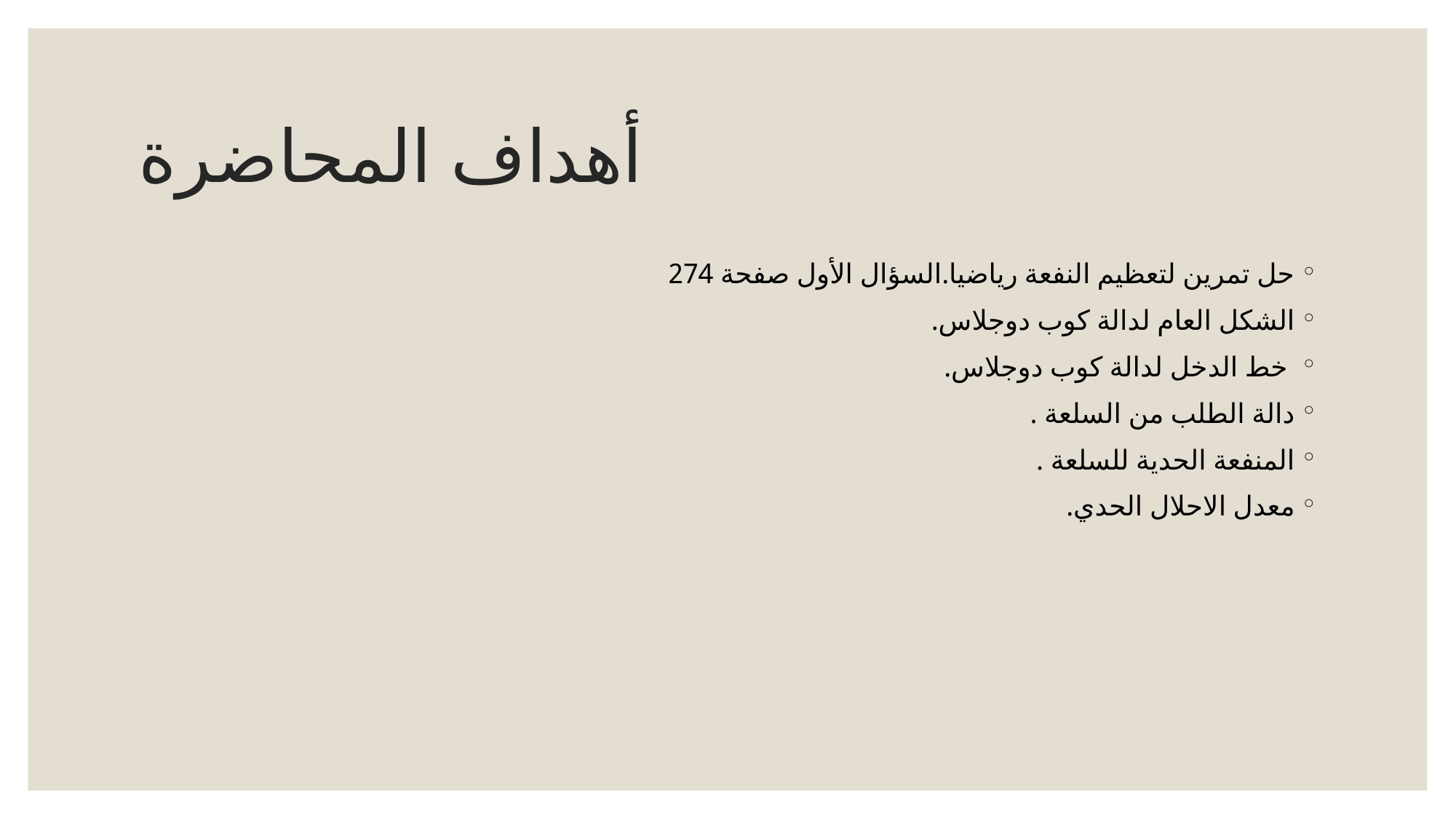

# أهداف المحاضرة
حل تمرين لتعظيم النفعة رياضيا.السؤال الأول صفحة 274
الشكل العام لدالة كوب دوجلاس.
 خط الدخل لدالة كوب دوجلاس.
دالة الطلب من السلعة .
المنفعة الحدية للسلعة .
معدل الاحلال الحدي.